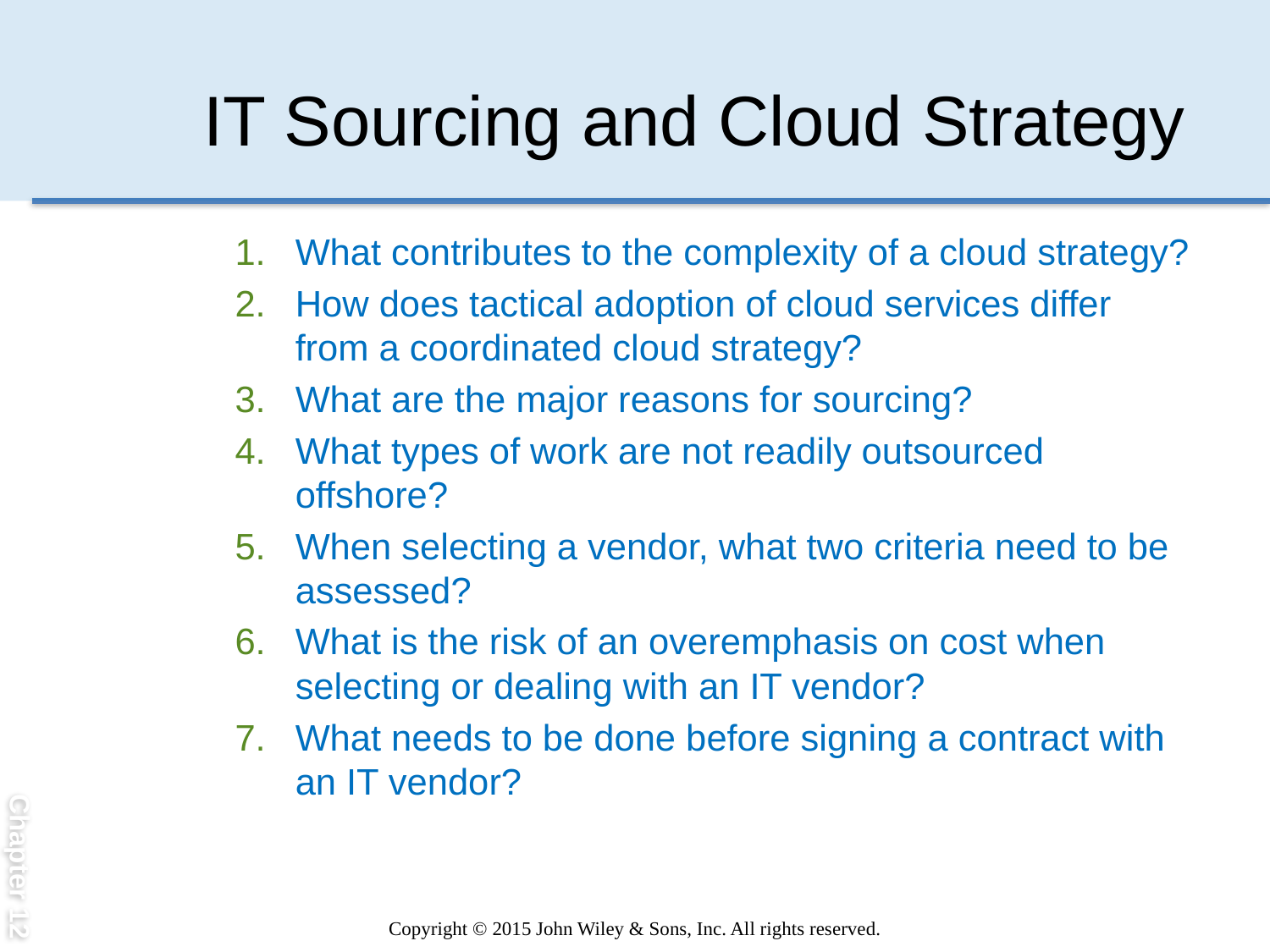

Chapter 12
# IT Sourcing and Cloud Strategy
What contributes to the complexity of a cloud strategy?
How does tactical adoption of cloud services differ from a coordinated cloud strategy?
What are the major reasons for sourcing?
What types of work are not readily outsourced offshore?
When selecting a vendor, what two criteria need to be assessed?
What is the risk of an overemphasis on cost when selecting or dealing with an IT vendor?
What needs to be done before signing a contract with an IT vendor?